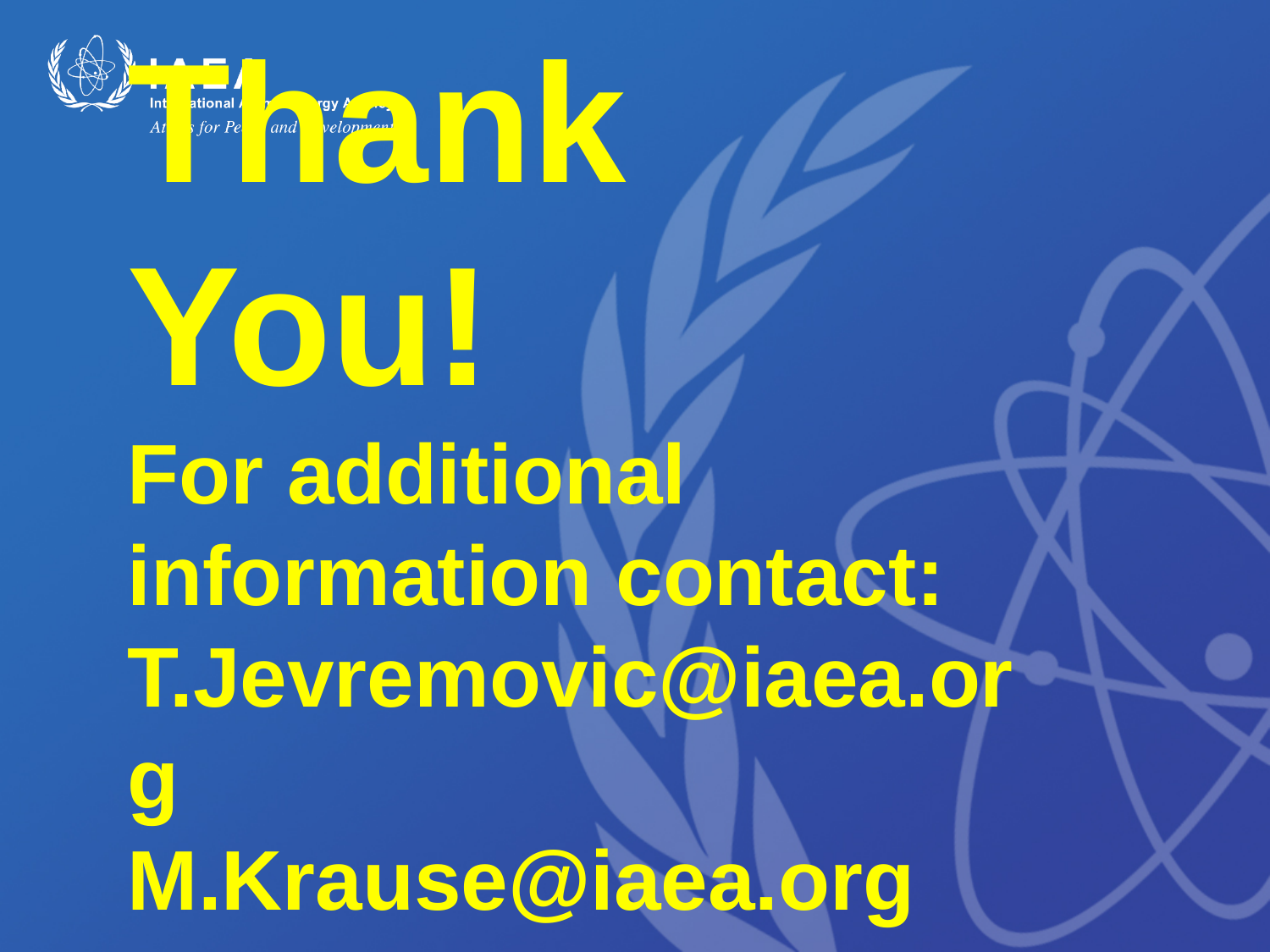

# Thank You! For additional information contact: T.Jevremovic@iaea.org M.Krause@iaea.org